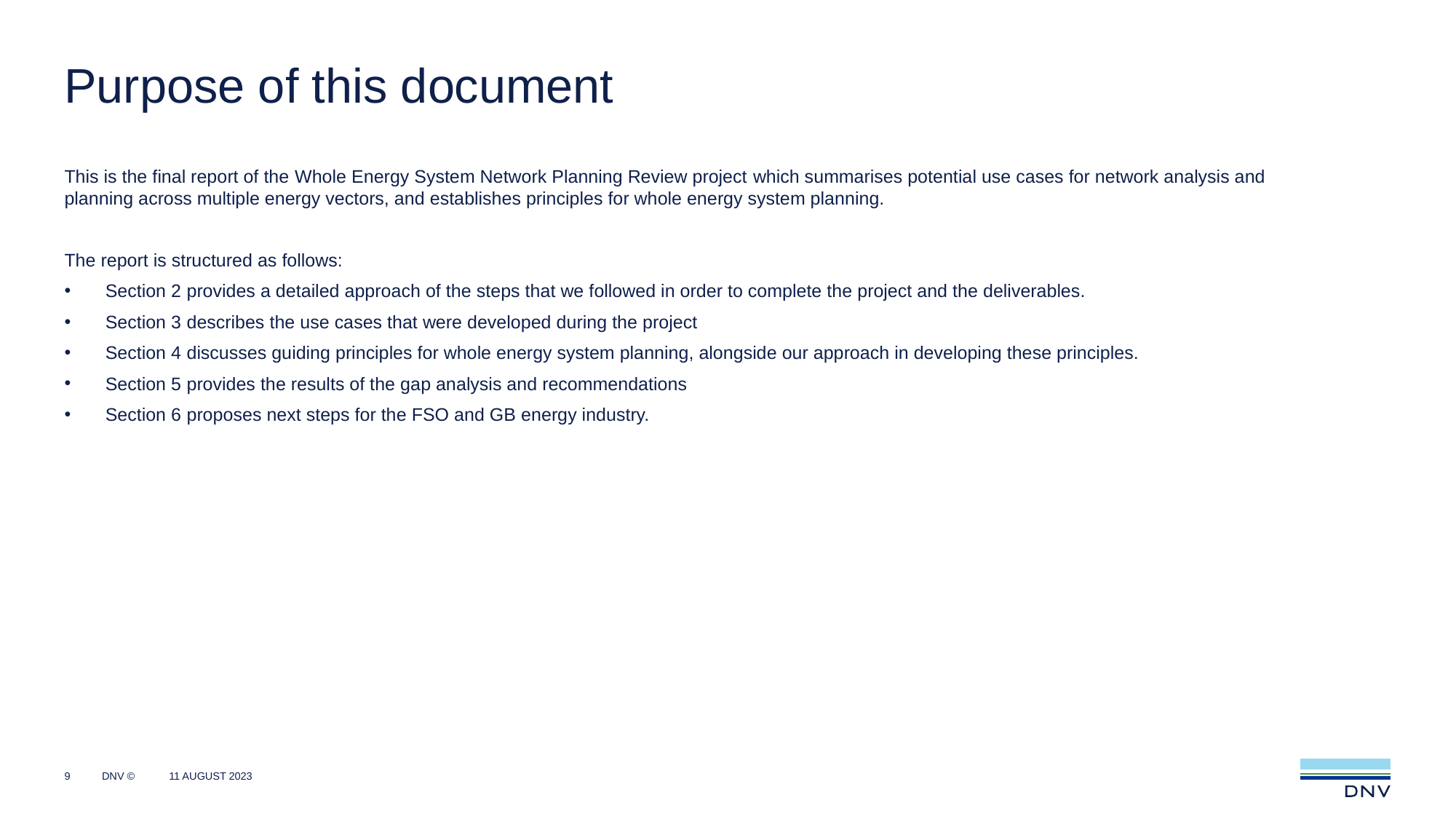

# Purpose of this document
This is the final report of the Whole Energy System Network Planning Review project which summarises potential use cases for network analysis and planning across multiple energy vectors, and establishes principles for whole energy system planning.

The report is structured as follows:
Section 2 provides a detailed approach of the steps that we followed in order to complete the project and the deliverables.
Section 3 describes the use cases that were developed during the project
Section 4 discusses guiding principles for whole energy system planning, alongside our approach in developing these principles.
Section 5 provides the results of the gap analysis and recommendations
Section 6 proposes next steps for the FSO and GB energy industry.
9
23 January 2024